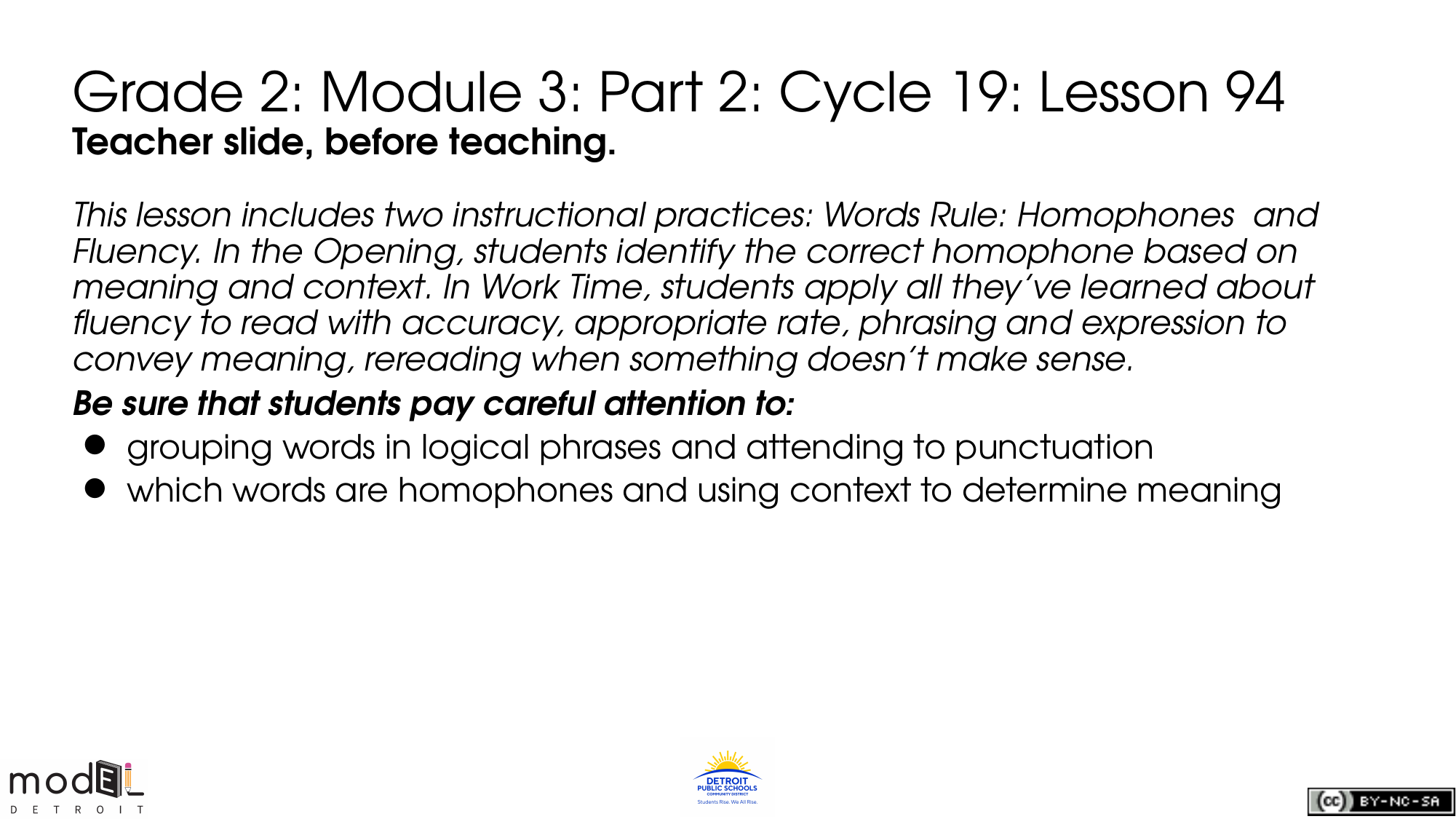

# Grade 2: Module 3: Part 2: Cycle 19: Lesson 94
Teacher slide, before teaching.
This lesson includes two instructional practices: Words Rule: Homophones  and Fluency. In the Opening, students identify the correct homophone based on meaning and context. In Work Time, students apply all they’ve learned about fluency to read with accuracy, appropriate rate, phrasing and expression to convey meaning, rereading when something doesn’t make sense.
Be sure that students pay careful attention to:
grouping words in logical phrases and attending to punctuation
which words are homophones and using context to determine meaning